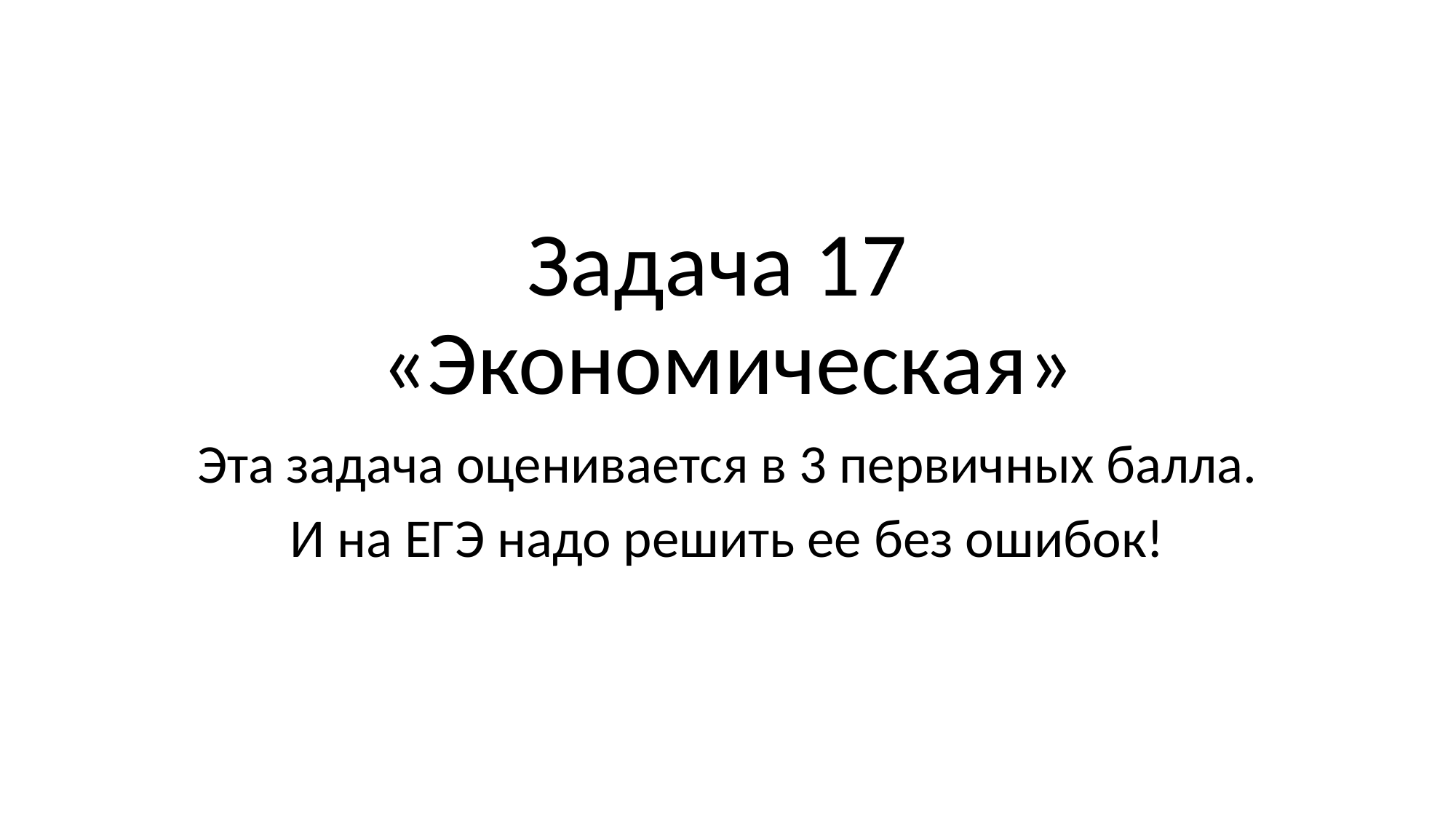

# Задача 17 «Экономическая»
Эта задача оценивается в 3 первичных балла.
И на ЕГЭ надо решить ее без ошибок!